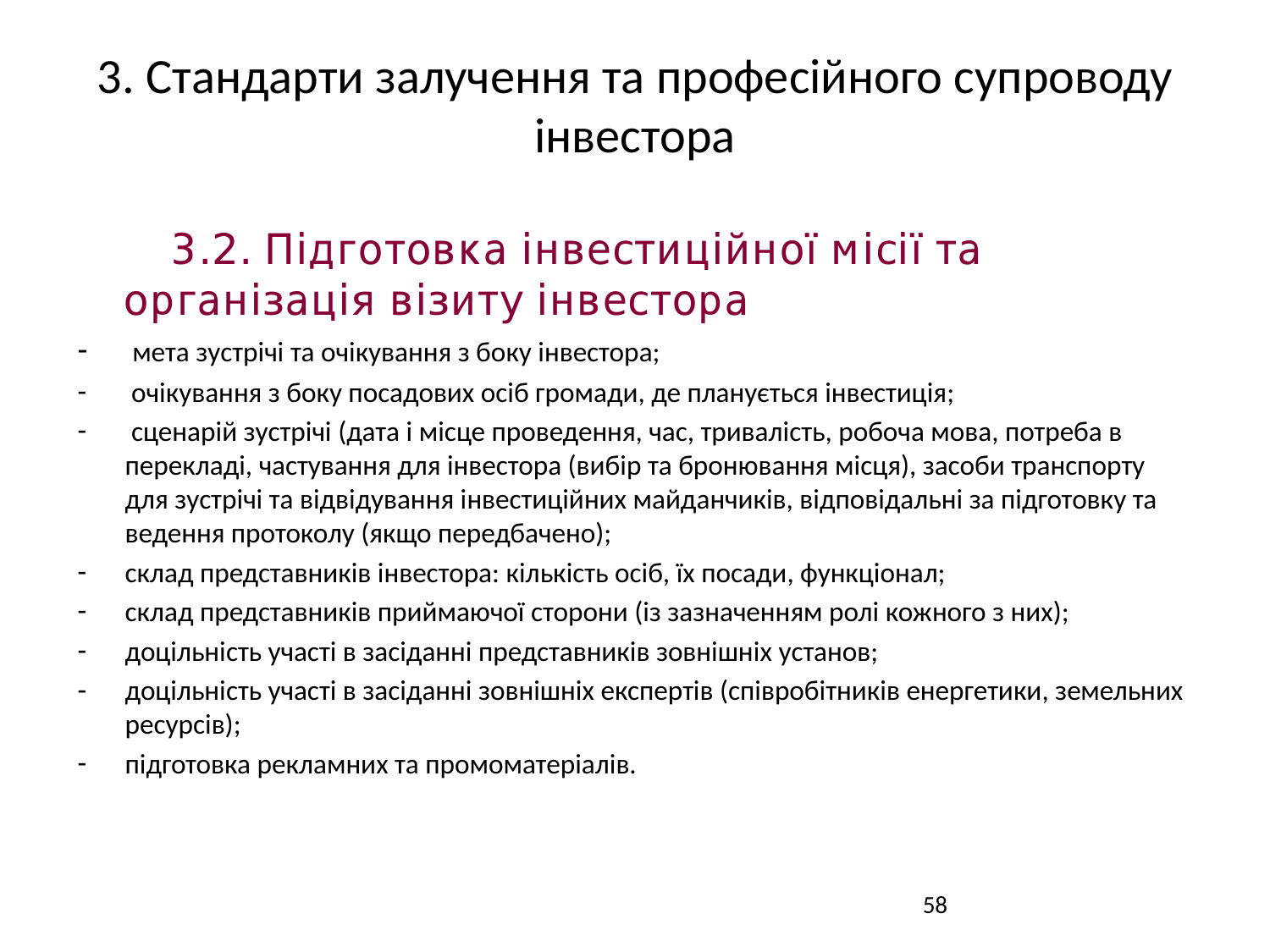

# 3. Стандарти залучення та професійного супроводу інвестора
3.2. Підготовка інвестиційної місії та організація візиту інвестора
 мета зустрічі та очікування з боку інвестора;
 очікування з боку посадових осіб громади, де планується інвестиція;
 сценарій зустрічі (дата і місце проведення, час, тривалість, робоча мова, потреба в перекладі, частування для інвестора (вибір та бронювання місця), засоби транспорту для зустрічі та відвідування інвестиційних майданчиків, відповідальні за підготовку та ведення протоколу (якщо передбачено);
склад представників інвестора: кількість осіб, їх посади, функціонал;
склад представників приймаючої сторони (із зазначенням ролі кожного з них);
доцільність участі в засіданні представників зовнішніх установ;
доцільність участі в засіданні зовнішніх експертів (співробітників енергетики, земельних ресурсів);
підготовка рекламних та промоматеріалів.
58